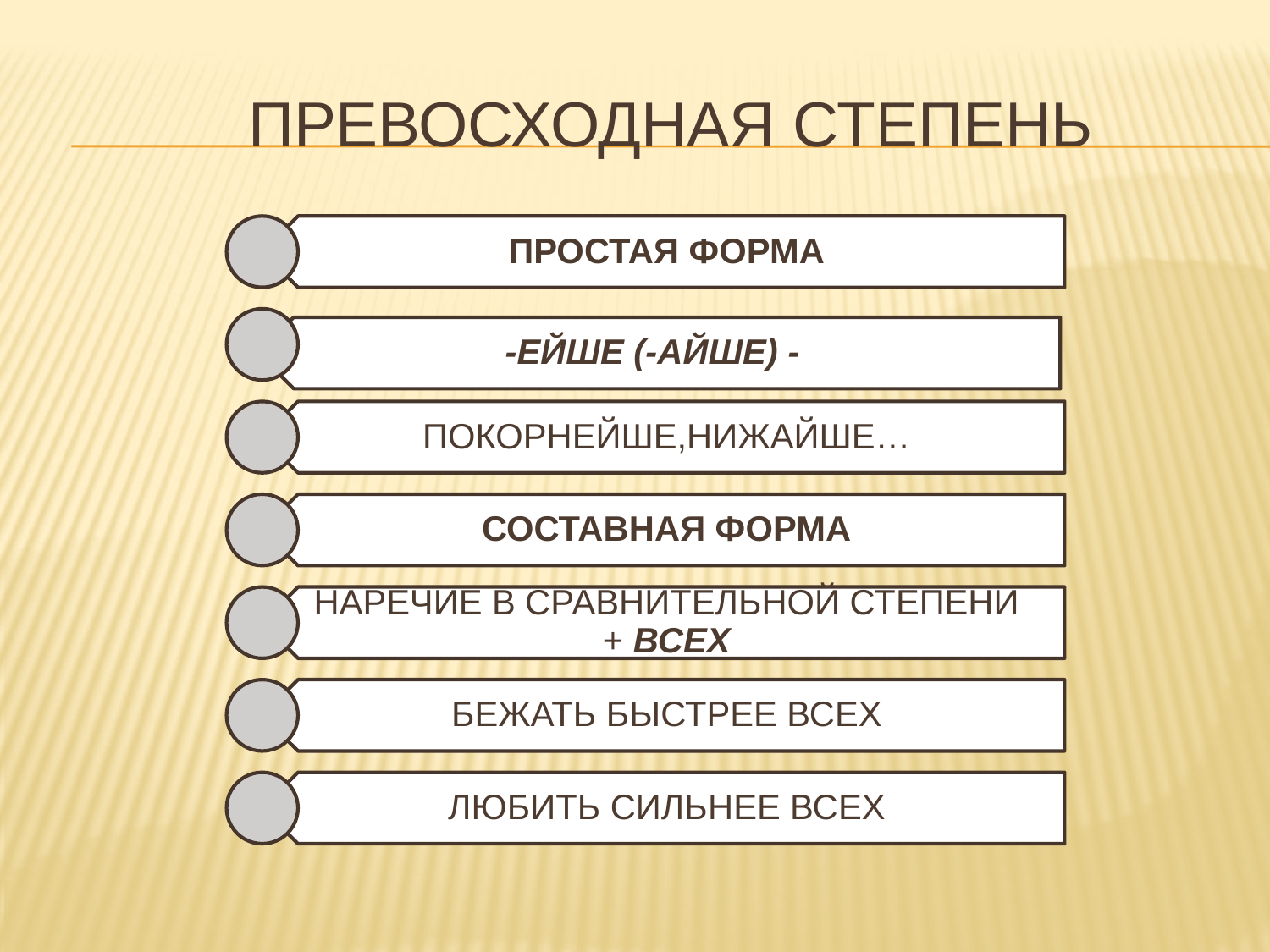

# ПРЕВОСХОДНАЯ СТЕПЕНЬ
ПРОСТАЯ ФОРМА
-ЕЙШЕ (-АЙШЕ) -
ПОКОРНЕЙШЕ,НИЖАЙШЕ…
СОСТАВНАЯ ФОРМА
НАРЕЧИЕ В СРАВНИТЕЛЬНОЙ СТЕПЕНИ + ВСЕХ
БЕЖАТЬ БЫСТРЕЕ ВСЕХ
ЛЮБИТЬ СИЛЬНЕЕ ВСЕХ